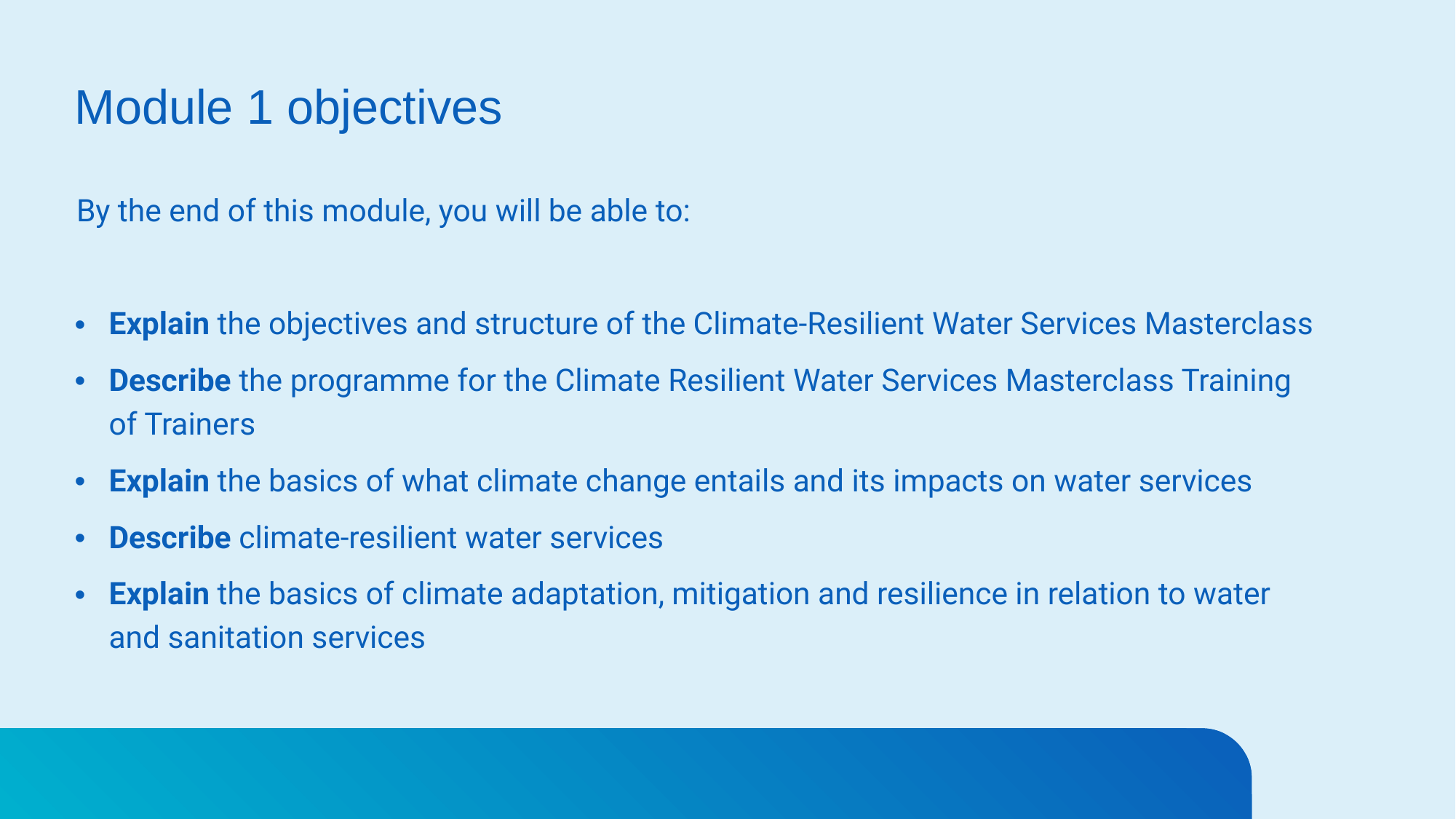

# Module 1 objectives
By the end of this module, you will be able to:

Explain the objectives and structure of the Climate-Resilient Water Services Masterclass
Describe the programme for the Climate Resilient Water Services Masterclass Training of Trainers
Explain the basics of what climate change entails and its impacts on water services
Describe climate-resilient water services
Explain the basics of climate adaptation, mitigation and resilience in relation to water and sanitation services